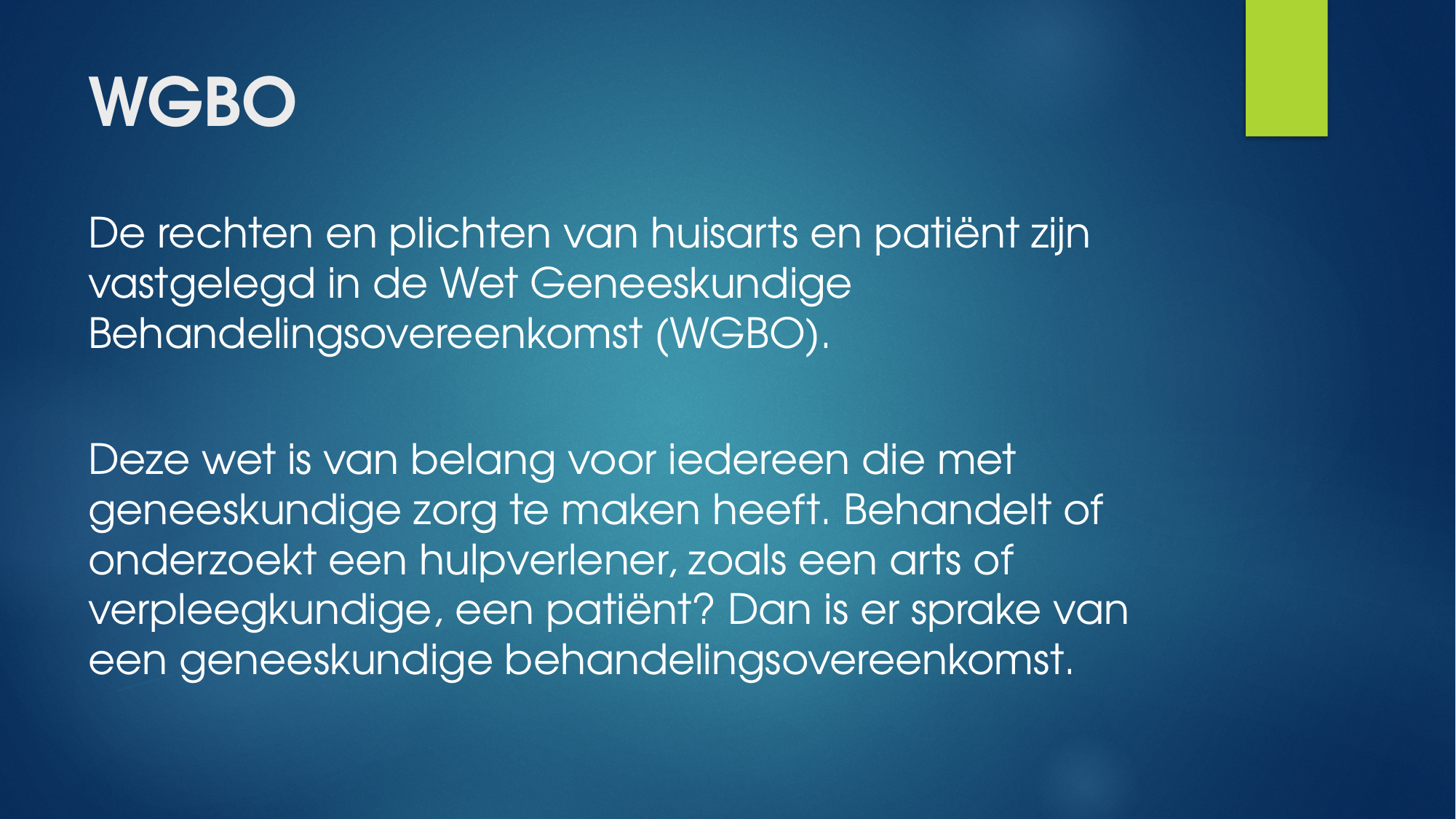

# WGBO
De rechten en plichten van huisarts en patiënt zijn vastgelegd in de Wet Geneeskundige Behandelingsovereenkomst (WGBO).

Deze wet is van belang voor iedereen die met geneeskundige zorg te maken heeft. Behandelt of onderzoekt een hulpverlener, zoals een arts of verpleegkundige, een patiënt? Dan is er sprake van een geneeskundige behandelingsovereenkomst.